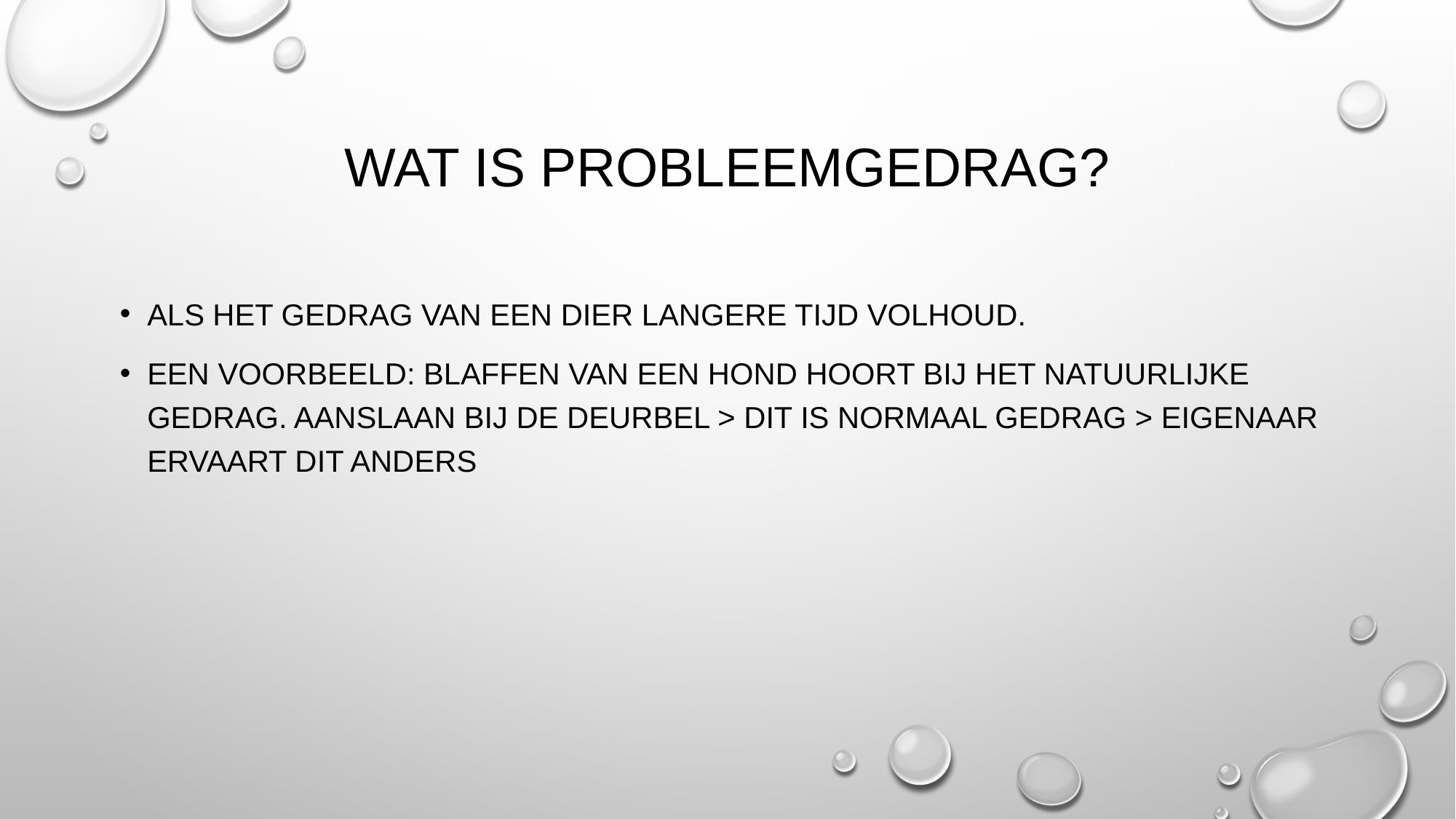

# Wat is probleemgedrag?
Als het gedrag van een dier langere tijd volhoud.
Een voorbeeld: Blaffen van een hond hoort bij het natuurlijke gedrag. Aanslaan bij de deurbel > dit is normaal gedrag > Eigenaar ervaart dit anders